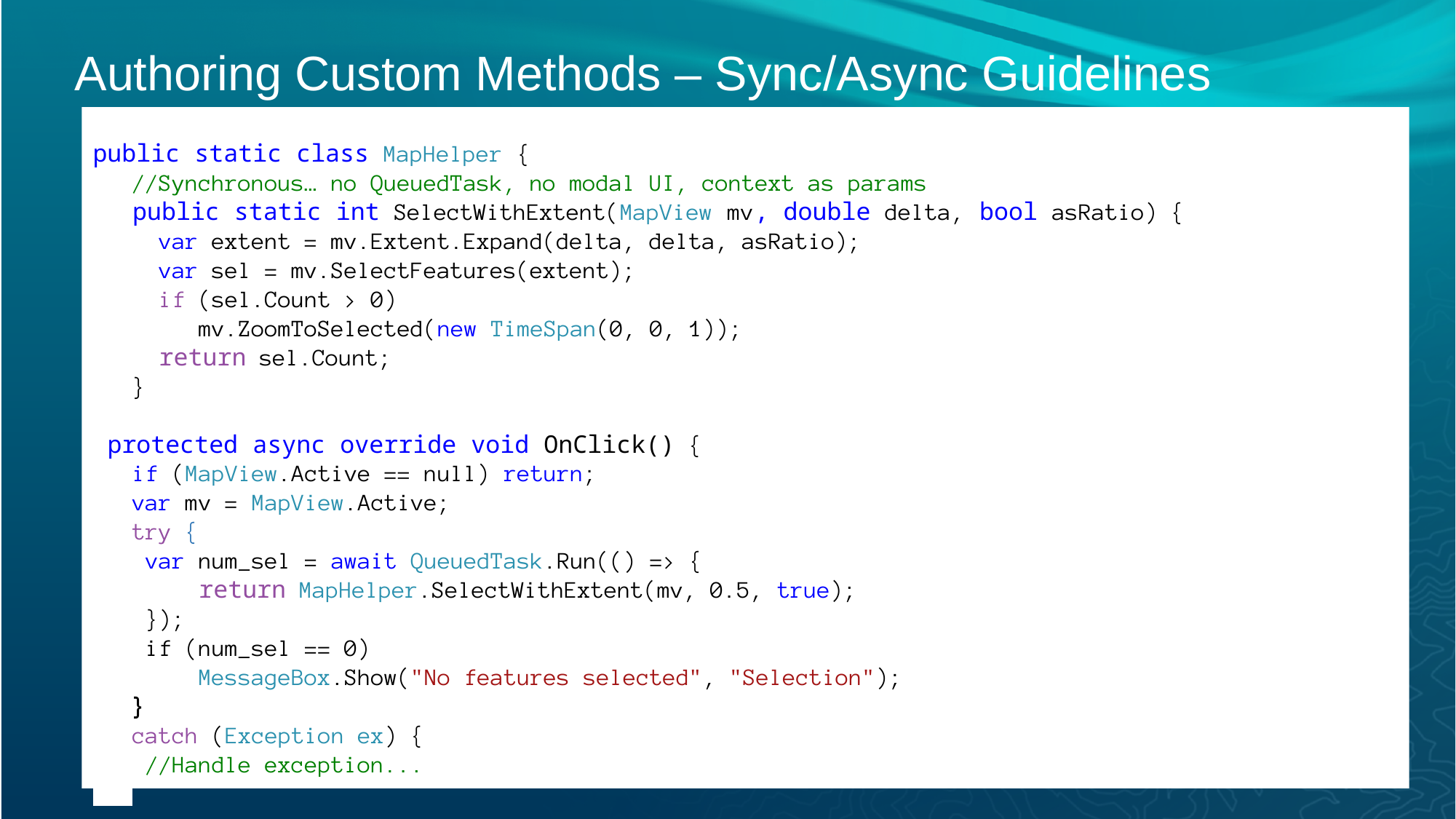

# Authoring Custom Methods – Sync/Async Guidelines

public static class MapHelper {
   //Synchronous… no QueuedTask, no modal UI, context as params
   public static int SelectWithExtent(MapView mv, double delta, bool asRatio) {
     var extent = mv.Extent.Expand(delta, delta, asRatio);
     var sel = mv.SelectFeatures(extent);
     if (sel.Count > 0)
        mv.ZoomToSelected(new TimeSpan(0, 0, 1));
     return sel.Count;
   }

 protected async override void OnClick() {
   if (MapView.Active == null) return;
   var mv = MapView.Active;
   try {
    var num_sel = await QueuedTask.Run(() => {
        return MapHelper.SelectWithExtent(mv, 0.5, true);
    });
    if (num_sel == 0)
        MessageBox.Show("No features selected", "Selection");
   }
   catch (Exception ex) {
    //Handle exception...